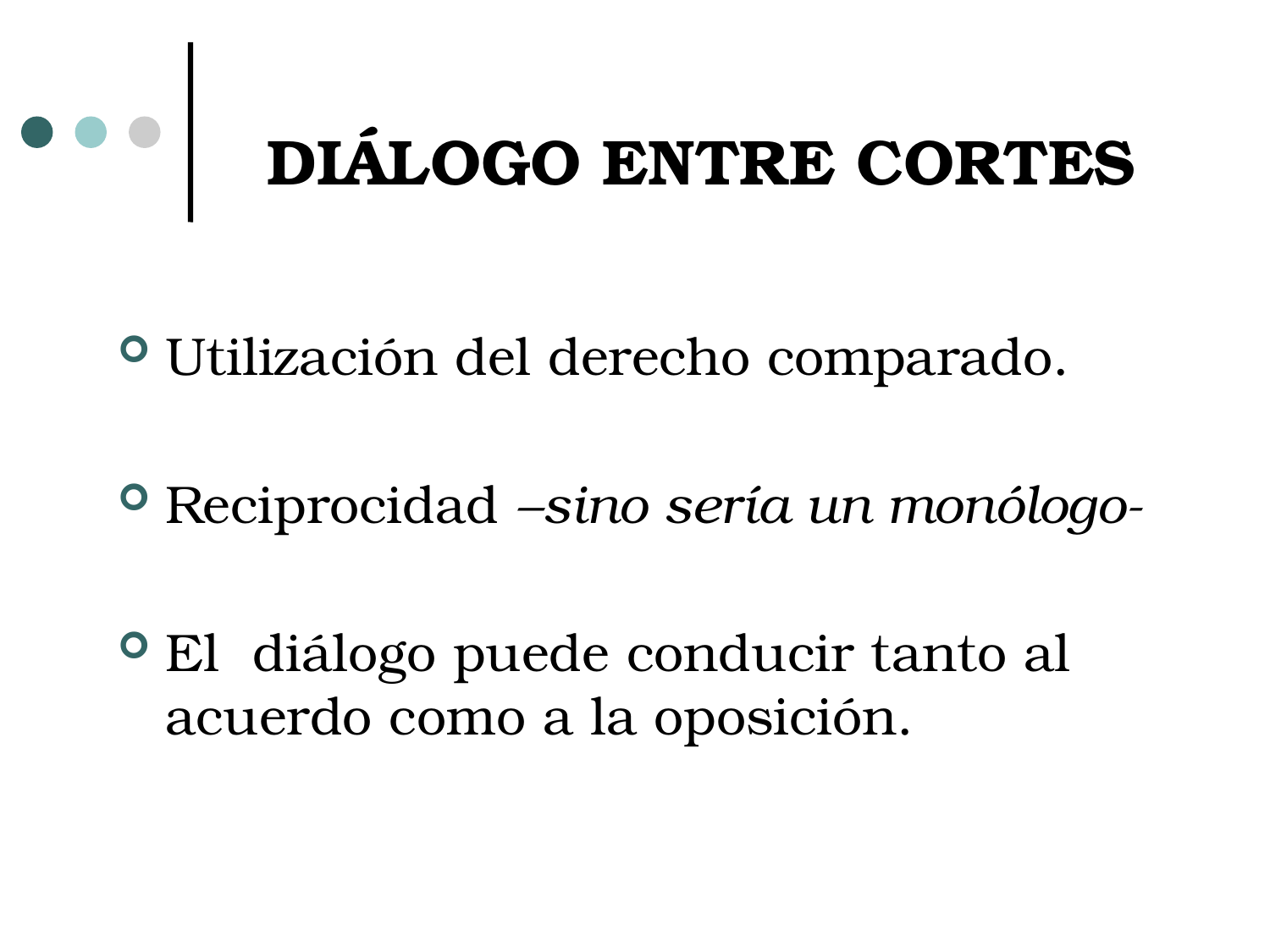

# DIÁLOGO ENTRE CORTES
Utilización del derecho comparado.

Reciprocidad –sino sería un monólogo-

El  diálogo puede conducir tanto al acuerdo como a la oposición.